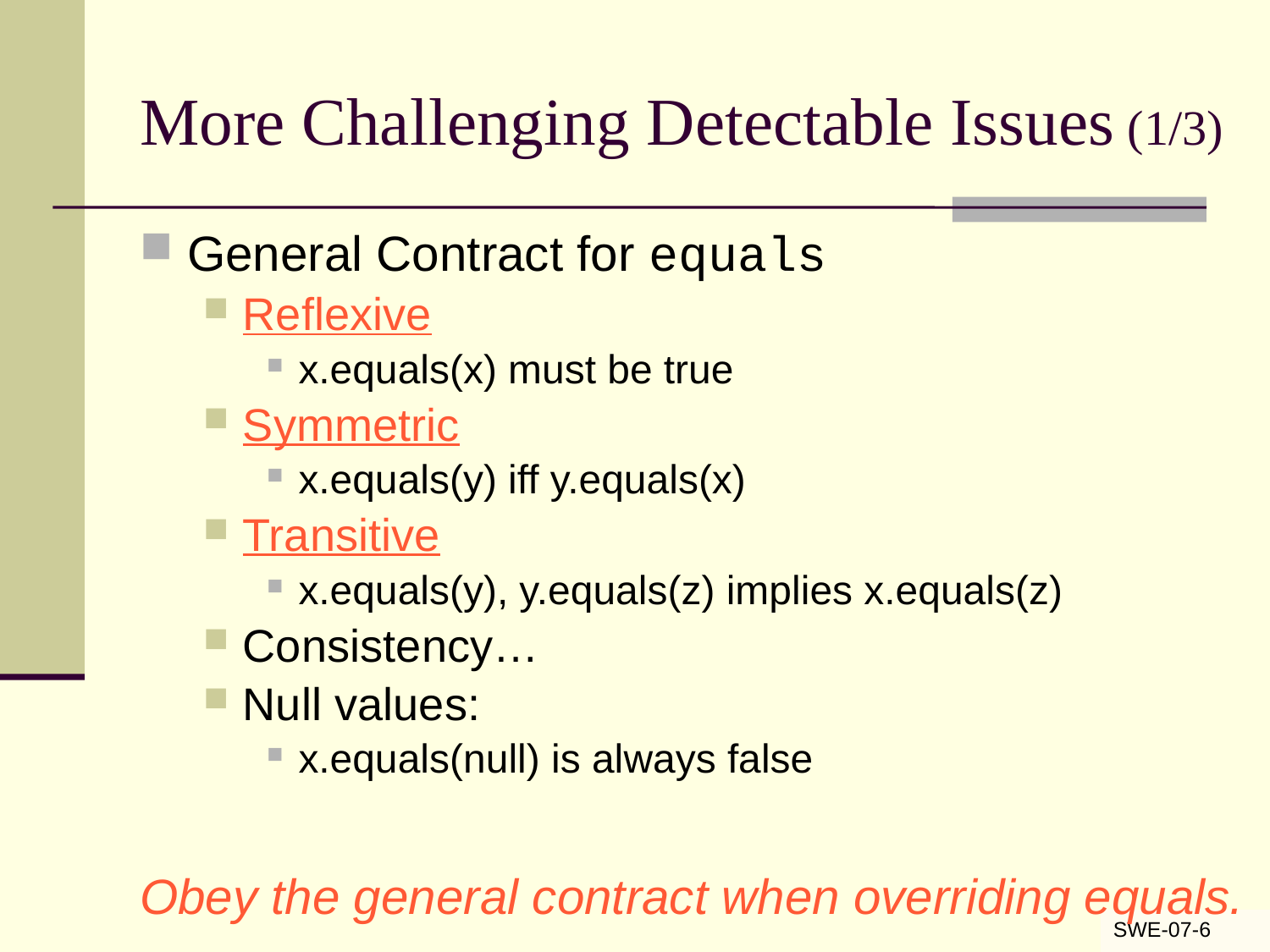

# More Challenging Detectable Issues (1/3)
General Contract for equals
Reflexive
x.equals(x) must be true
Symmetric
x.equals(y) iff y.equals(x)
Transitive
x.equals(y), y.equals(z) implies x.equals(z)
Consistency…
Null values:
x.equals(null) is always false

Obey the general contract when overriding equals.